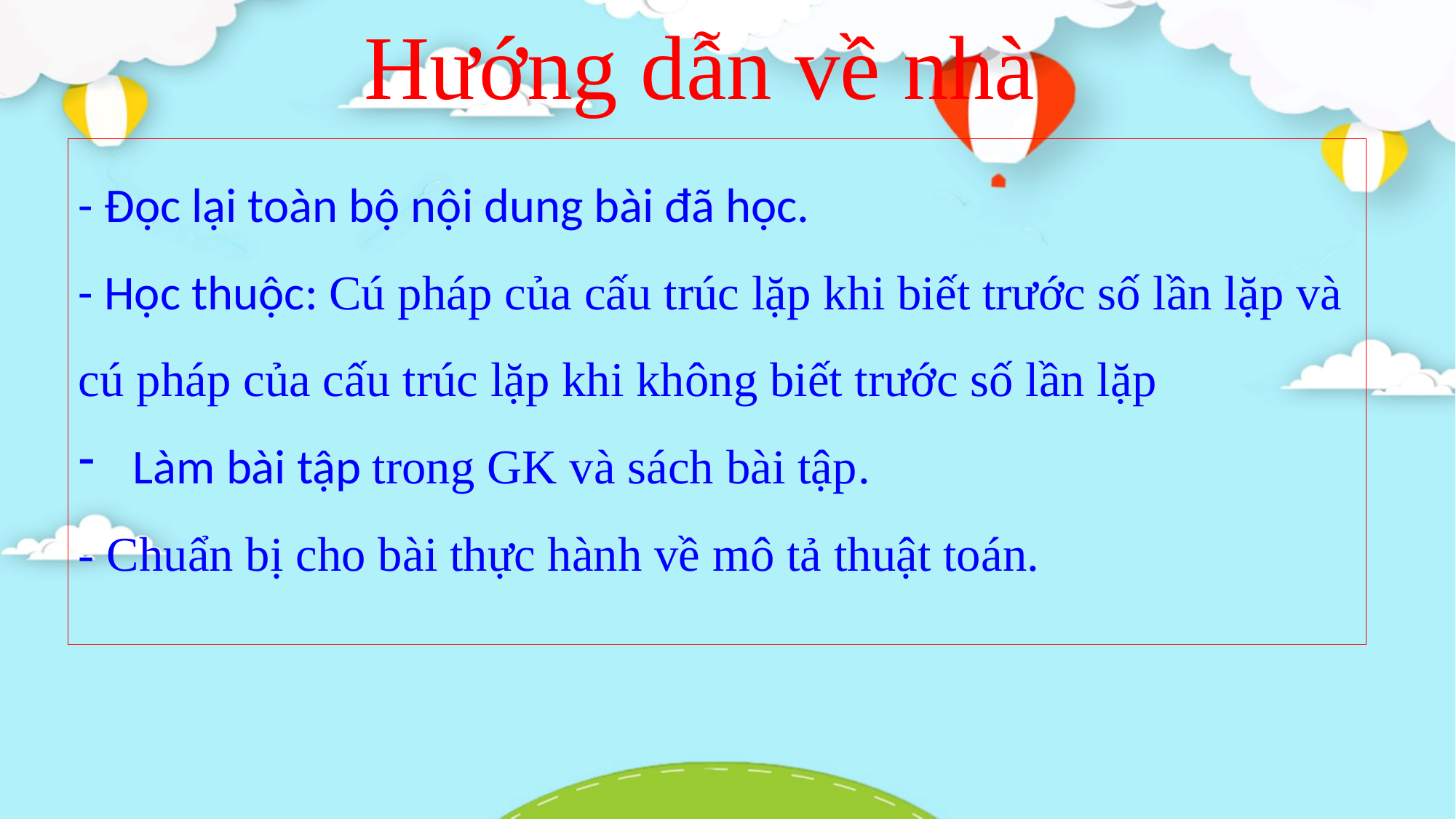

# Hướng dẫn về nhà
- Đọc lại toàn bộ nội dung bài đã học.
- Học thuộc: Cú pháp của cấu trúc lặp khi biết trước số lần lặp và cú pháp của cấu trúc lặp khi không biết trước số lần lặp
Làm bài tập trong GK và sách bài tập.
- Chuẩn bị cho bài thực hành về mô tả thuật toán.